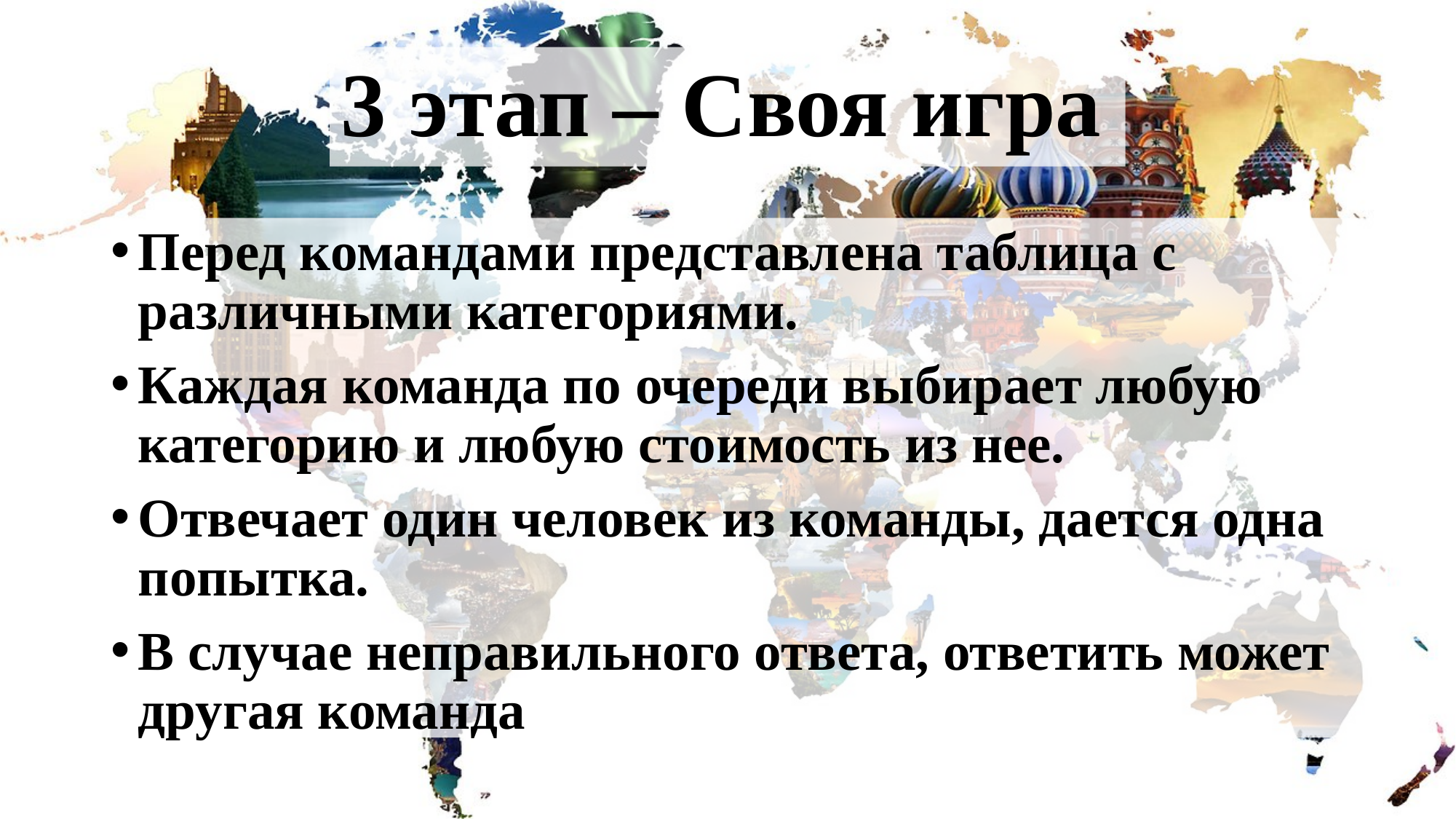

# 3 этап – Своя игра
Перед командами представлена таблица с различными категориями.
Каждая команда по очереди выбирает любую категорию и любую стоимость из нее.
Отвечает один человек из команды, дается одна попытка.
В случае неправильного ответа, ответить может другая команда